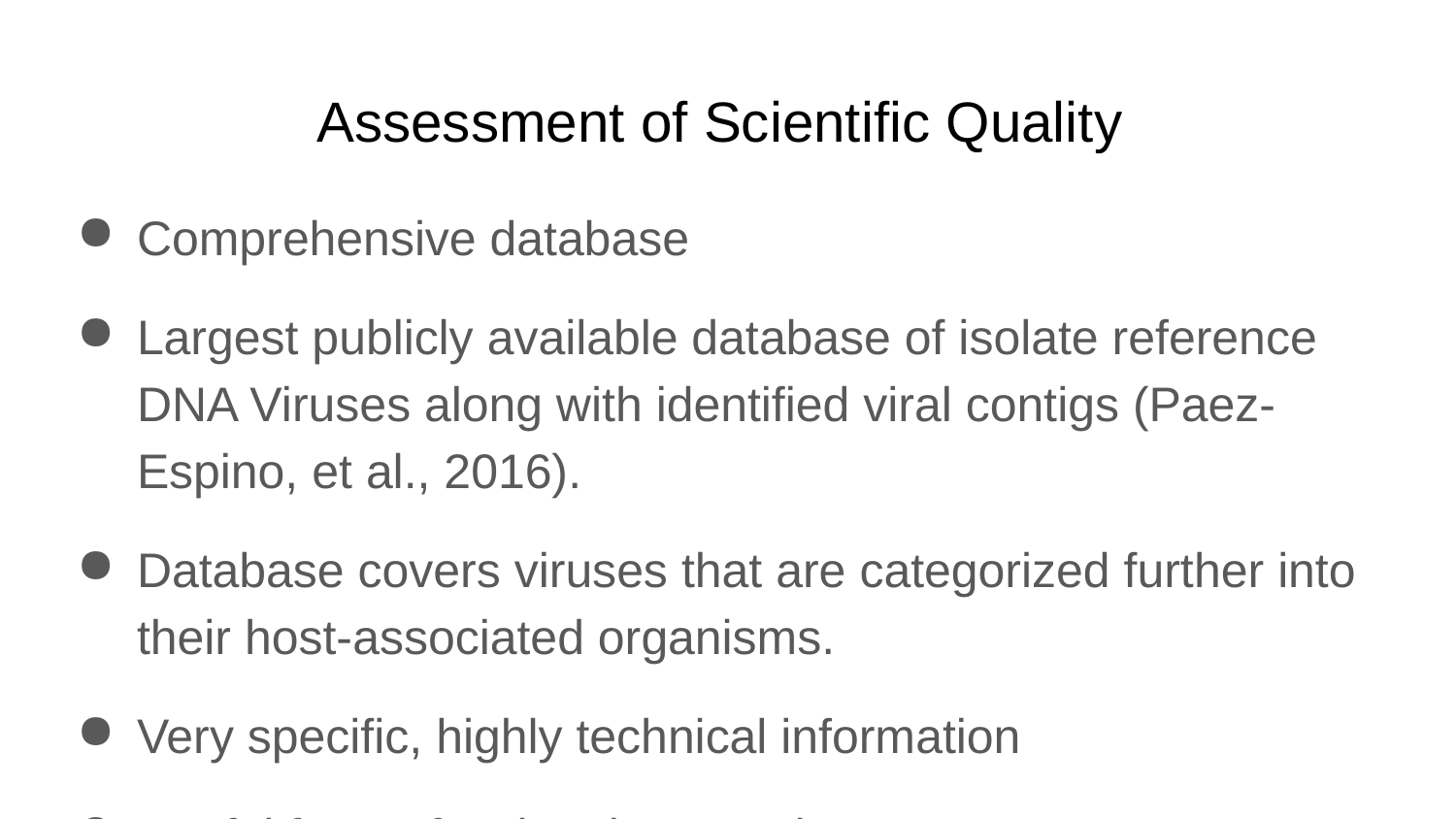

# Assessment of Scientific Quality
Comprehensive database
Largest publicly available database of isolate reference DNA Viruses along with identified viral contigs (Paez-Espino, et al., 2016).
Database covers viruses that are categorized further into their host-associated organisms.
Very specific, highly technical information
Useful for professional researchers